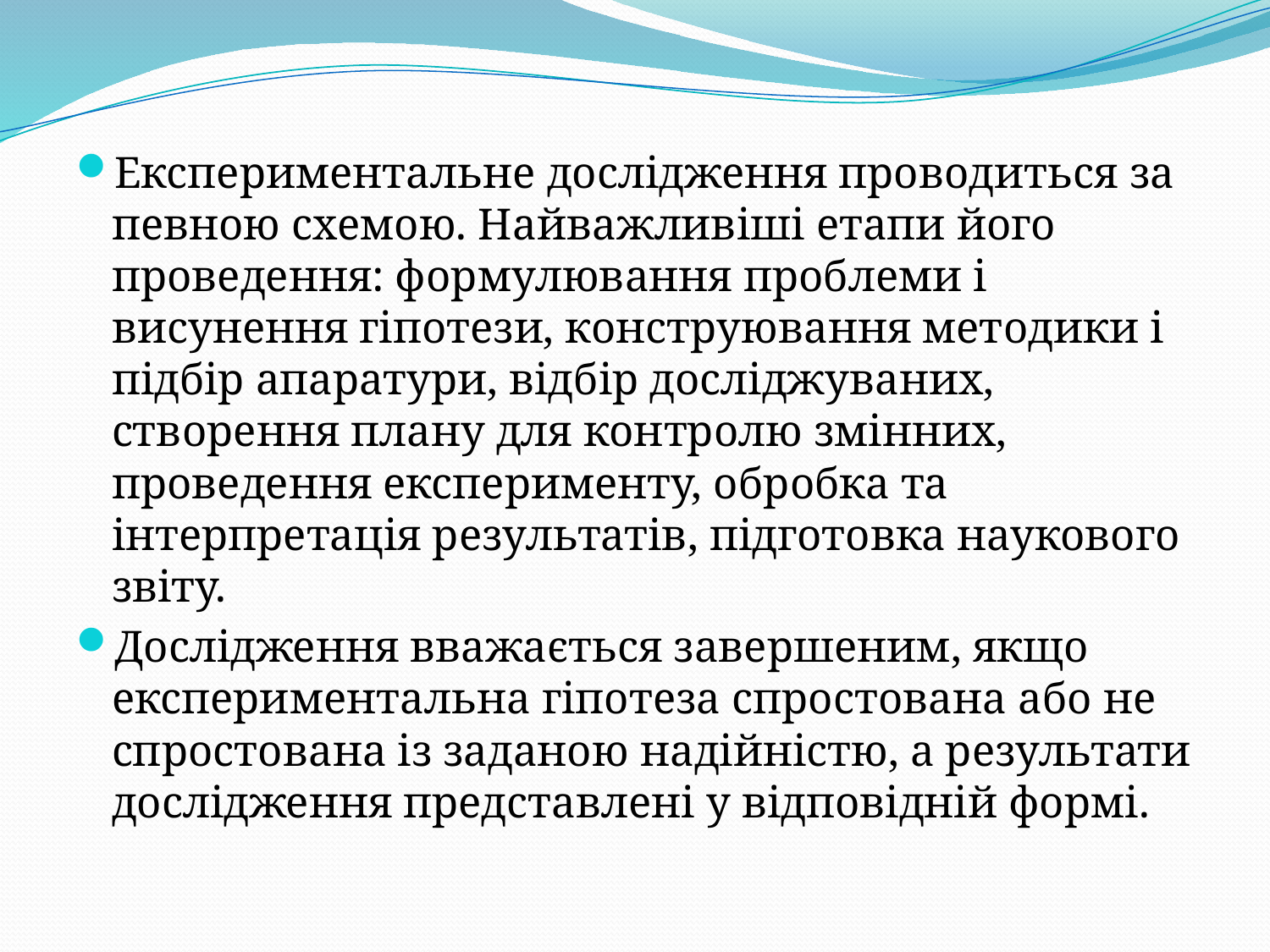

Експериментальне дослідження проводиться за певною схемою. Найважливіші етапи його проведення: формулювання проблеми і висунення гіпотези, конструювання методики і підбір апаратури, відбір досліджуваних, створення плану для контролю змінних, проведення експерименту, обробка та інтерпретація результатів, підготовка наукового звіту.
Дослідження вважається завершеним, якщо експериментальна гіпотеза спростована або не спростована із заданою надійністю, а результати дослідження представлені у відповідній формі.